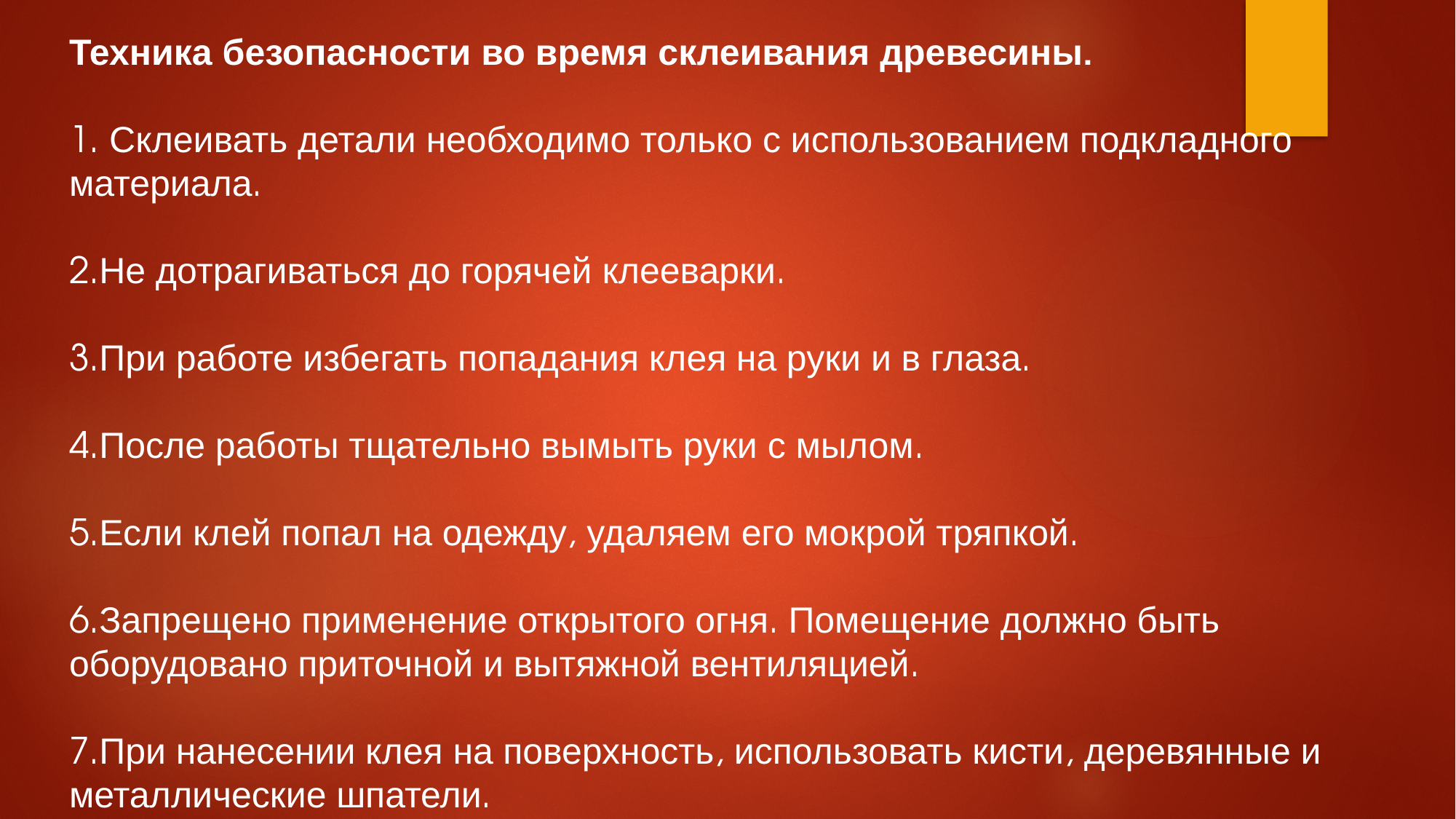

Техника безопасности во время склеивания древесины.

1. Склеивать детали необходимо только с использованием подкладного материала.

2.Не дотрагиваться до горячей клееварки.

3.При работе избегать попадания клея на руки и в глаза.

4.После работы тщательно вымыть руки с мылом.

5.Если клей попал на одежду, удаляем его мокрой тряпкой.

6.Запрещено применение открытого огня. Помещение должно быть оборудовано приточной и вытяжной вентиляцией.

7.При нанесении клея на поверхность, использовать кисти, деревянные и металлические шпатели.